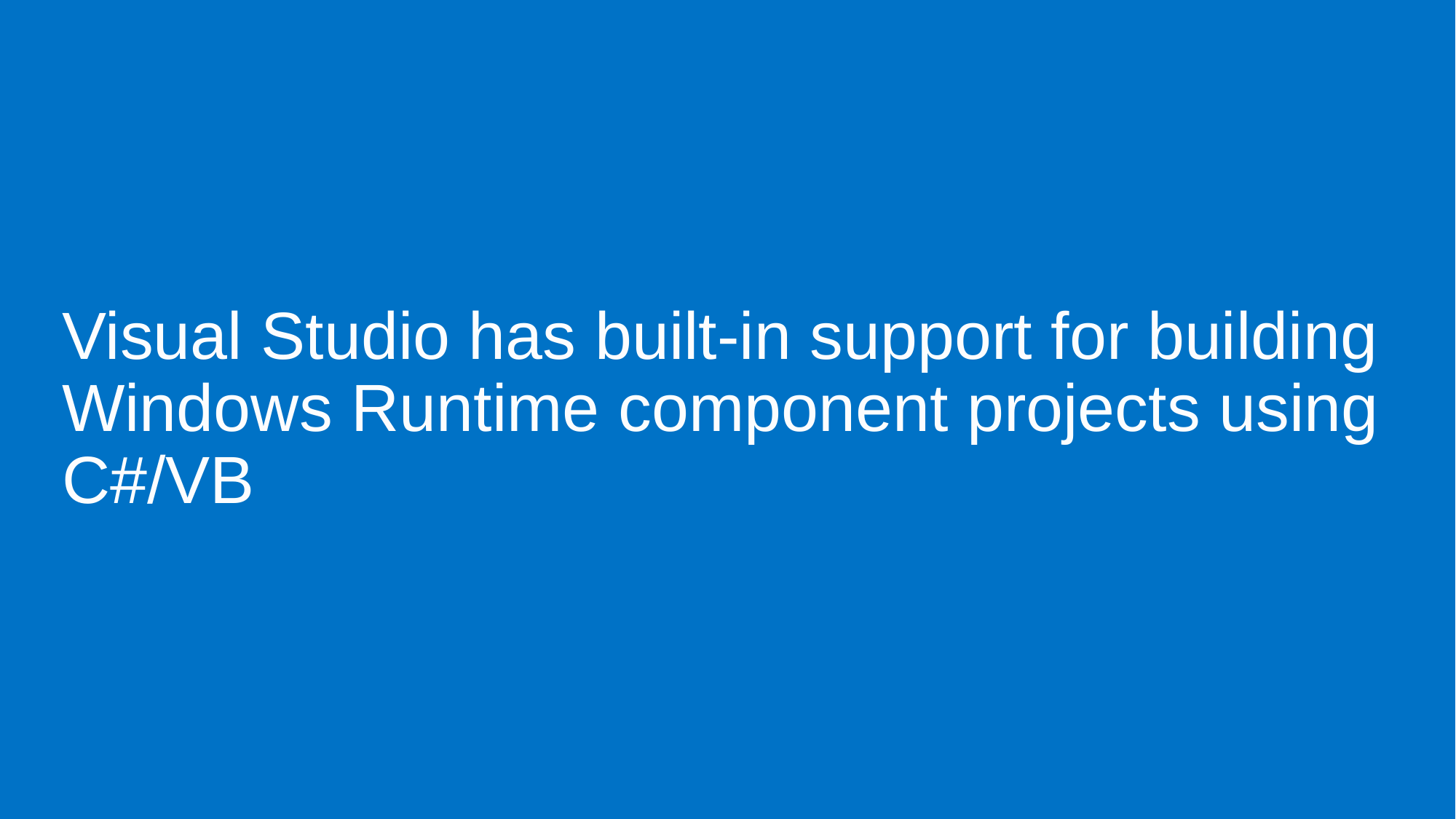

# Visual Studio has built-in support for building Windows Runtime component projects using C#/VB